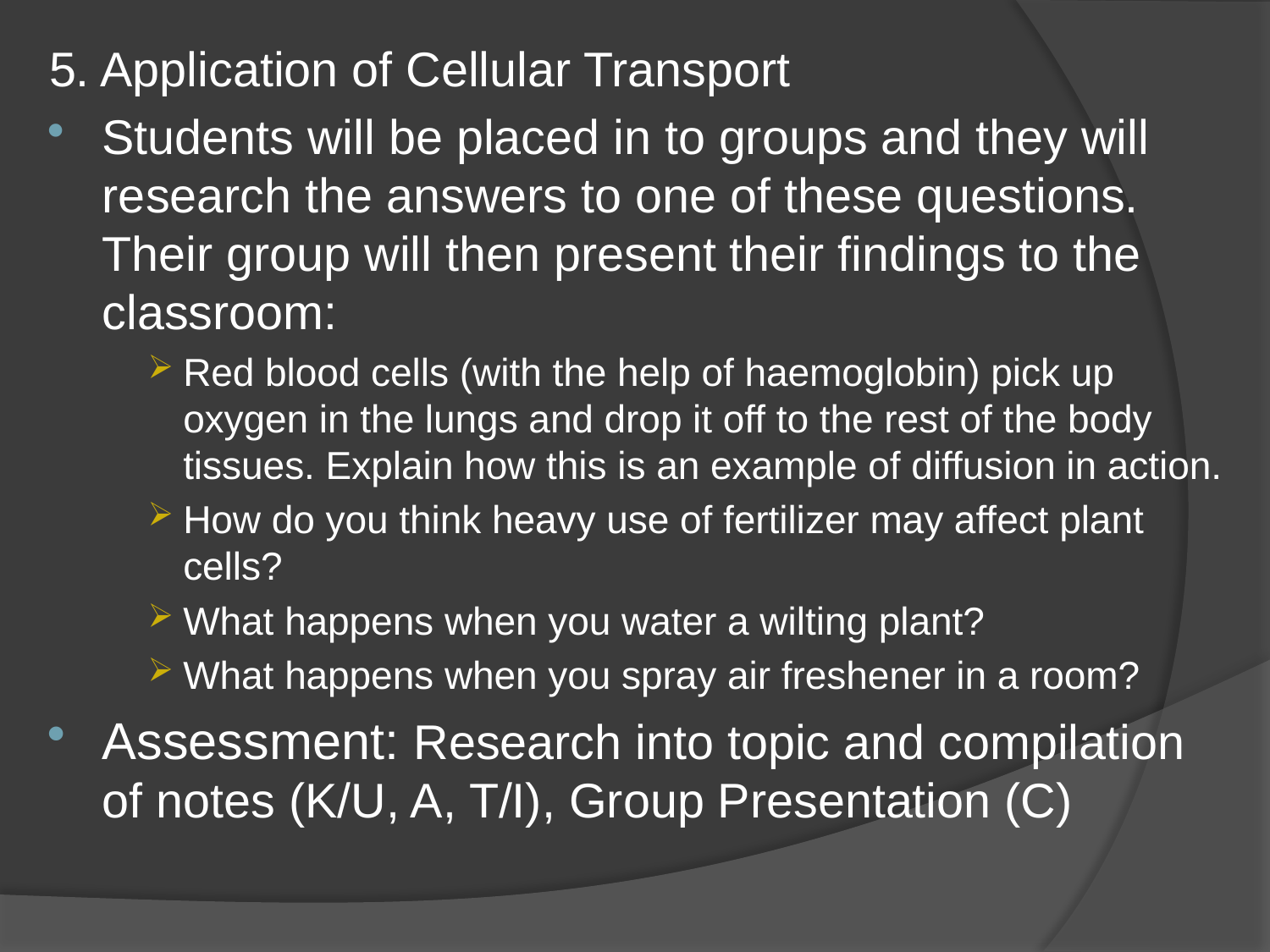

5. Application of Cellular Transport
Students will be placed in to groups and they will research the answers to one of these questions. Their group will then present their findings to the classroom:
Red blood cells (with the help of haemoglobin) pick up oxygen in the lungs and drop it off to the rest of the body tissues. Explain how this is an example of diffusion in action.
How do you think heavy use of fertilizer may affect plant cells?
What happens when you water a wilting plant?
What happens when you spray air freshener in a room?
Assessment: Research into topic and compilation of notes (K/U, A, T/I), Group Presentation (C)